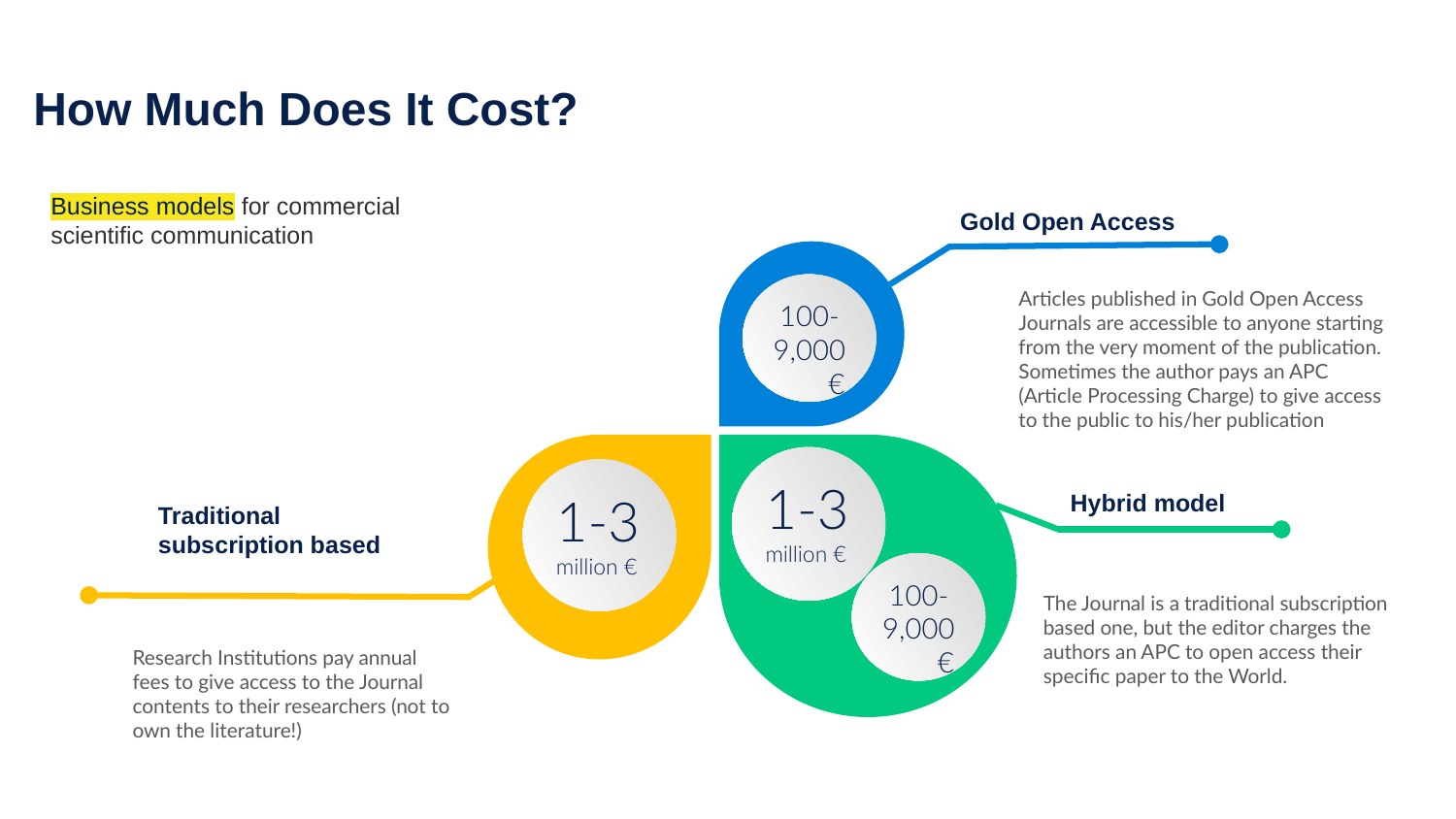

How Much Does It Cost?
Business models for commercial scientific communication
Gold Open Access

Articles published in Gold Open Access Journals are accessible to anyone starting from the very moment of the publication. Sometimes the author pays an APC (Article Processing Charge) to give access to the public to his/her publication
100-9,000        €

1-3
million €
1-3
million €
Hybrid model
Traditional subscription based

100-9,000        €
The Journal is a traditional subscription based one, but the editor charges the authors an APC to open access their specific paper to the World.
Research Institutions pay annual fees to give access to the Journal contents to their researchers (not to own the literature!)